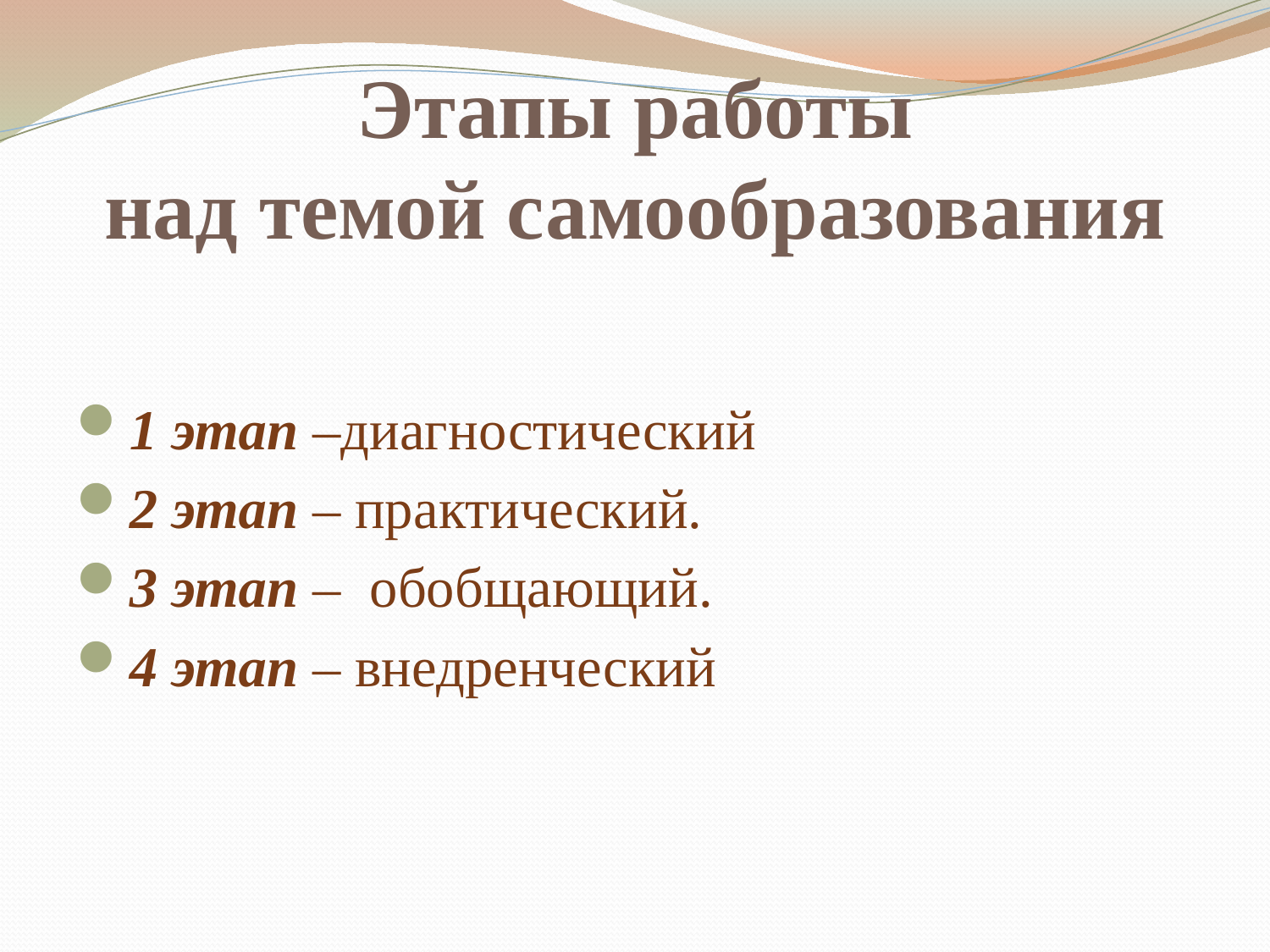

# Этапы работы над темой самообразования
1 этап –диагностический
2 этап – практический.
3 этап –  обобщающий.
4 этап – внедренческий